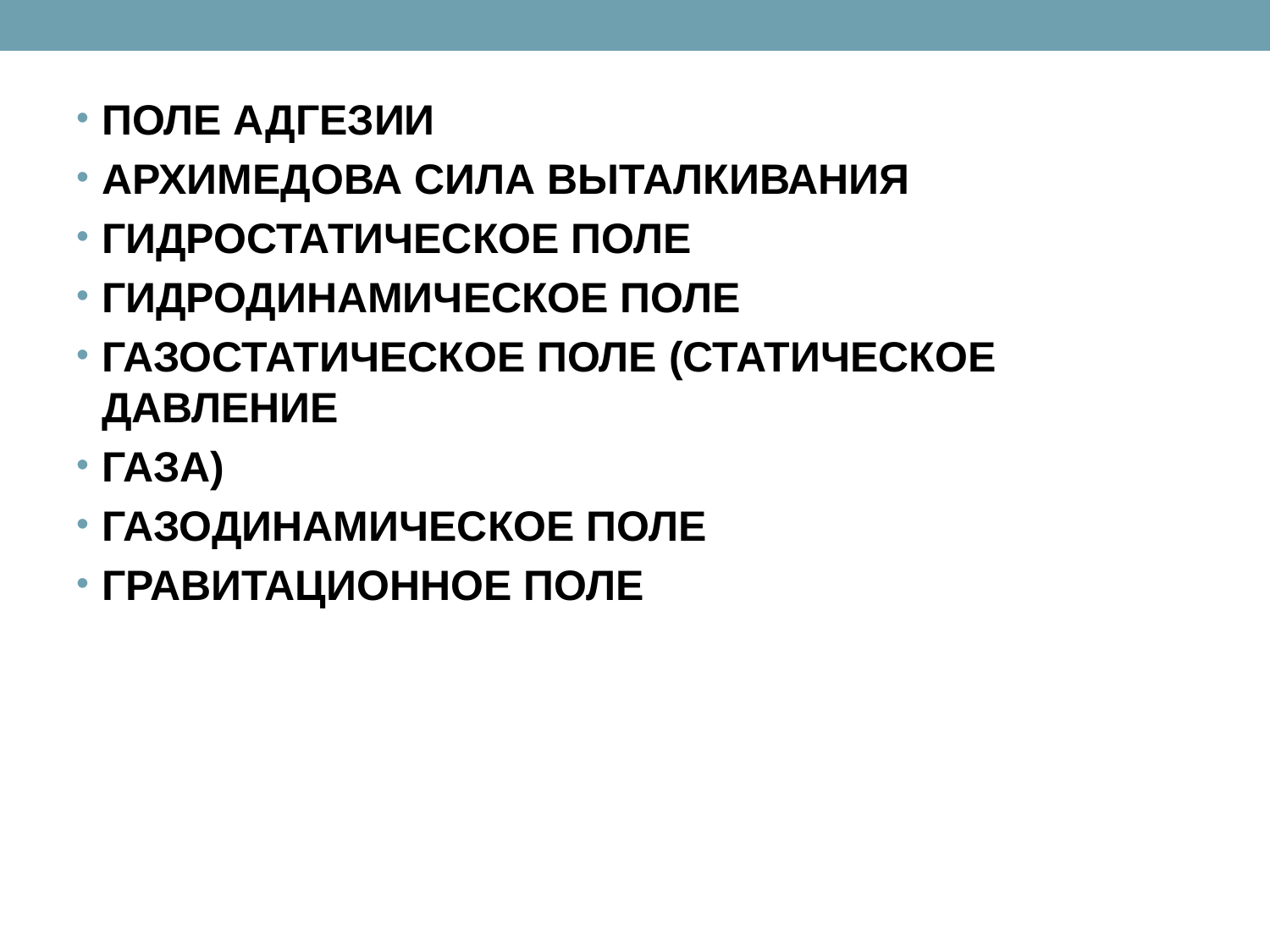

ПОЛЕ АДГЕЗИИ
АРХИМЕДОВА СИЛА ВЫТАЛКИВАНИЯ
ГИДРОСТАТИЧЕСКОЕ ПОЛЕ
ГИДРОДИНАМИЧЕСКОЕ ПОЛЕ
ГАЗОСТАТИЧЕСКОЕ ПОЛЕ (СТАТИЧЕСКОЕ ДАВЛЕНИЕ
ГАЗА)
ГАЗОДИНАМИЧЕСКОЕ ПОЛЕ
ГРАВИТАЦИОННОЕ ПОЛЕ